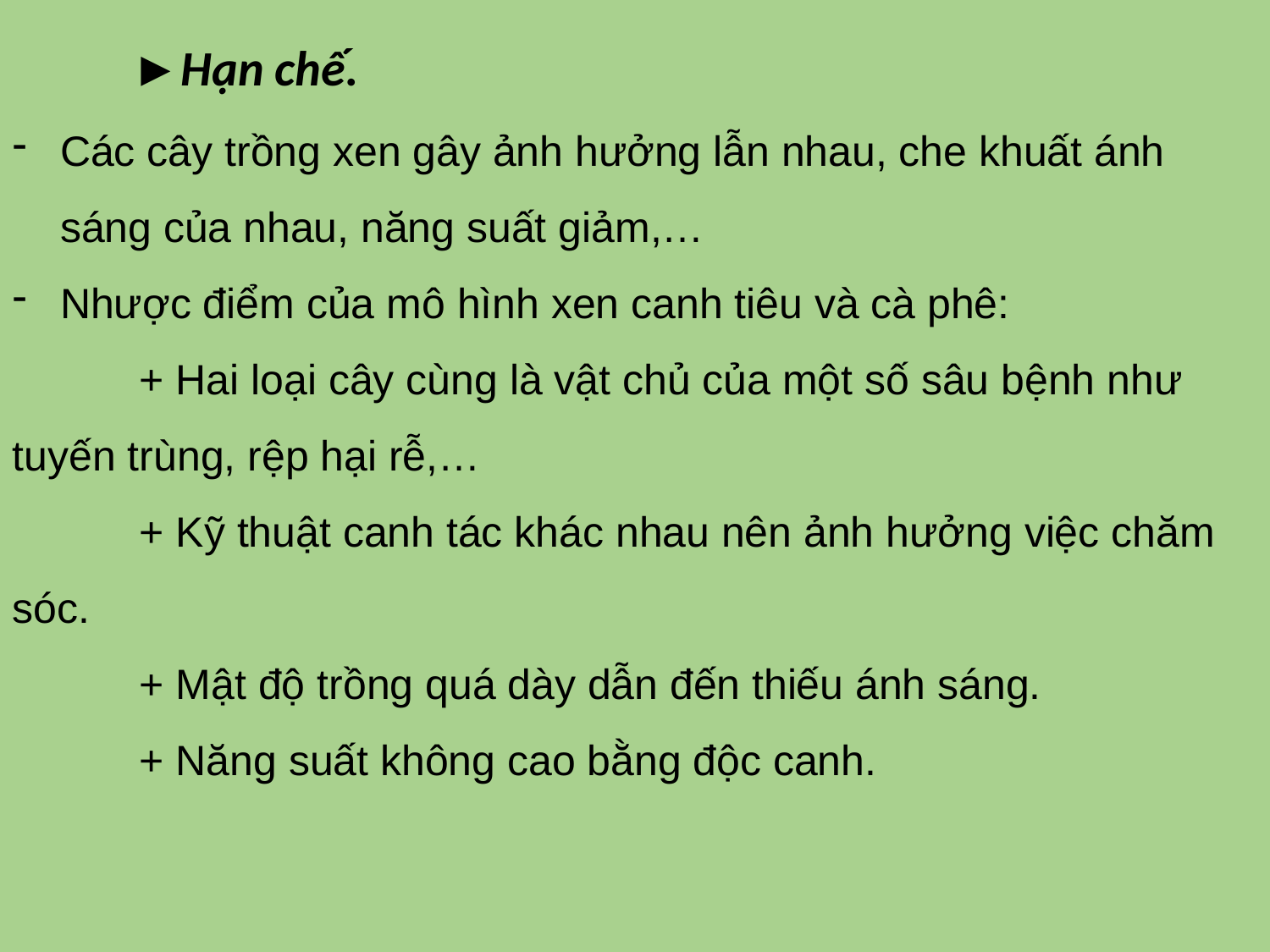

►Hạn chế.
Các cây trồng xen gây ảnh hưởng lẫn nhau, che khuất ánh sáng của nhau, năng suất giảm,…
Nhược điểm của mô hình xen canh tiêu và cà phê:
	+ Hai loại cây cùng là vật chủ của một số sâu bệnh như tuyến trùng, rệp hại rễ,…
	+ Kỹ thuật canh tác khác nhau nên ảnh hưởng việc chăm sóc.
	+ Mật độ trồng quá dày dẫn đến thiếu ánh sáng.
	+ Năng suất không cao bằng độc canh.

24